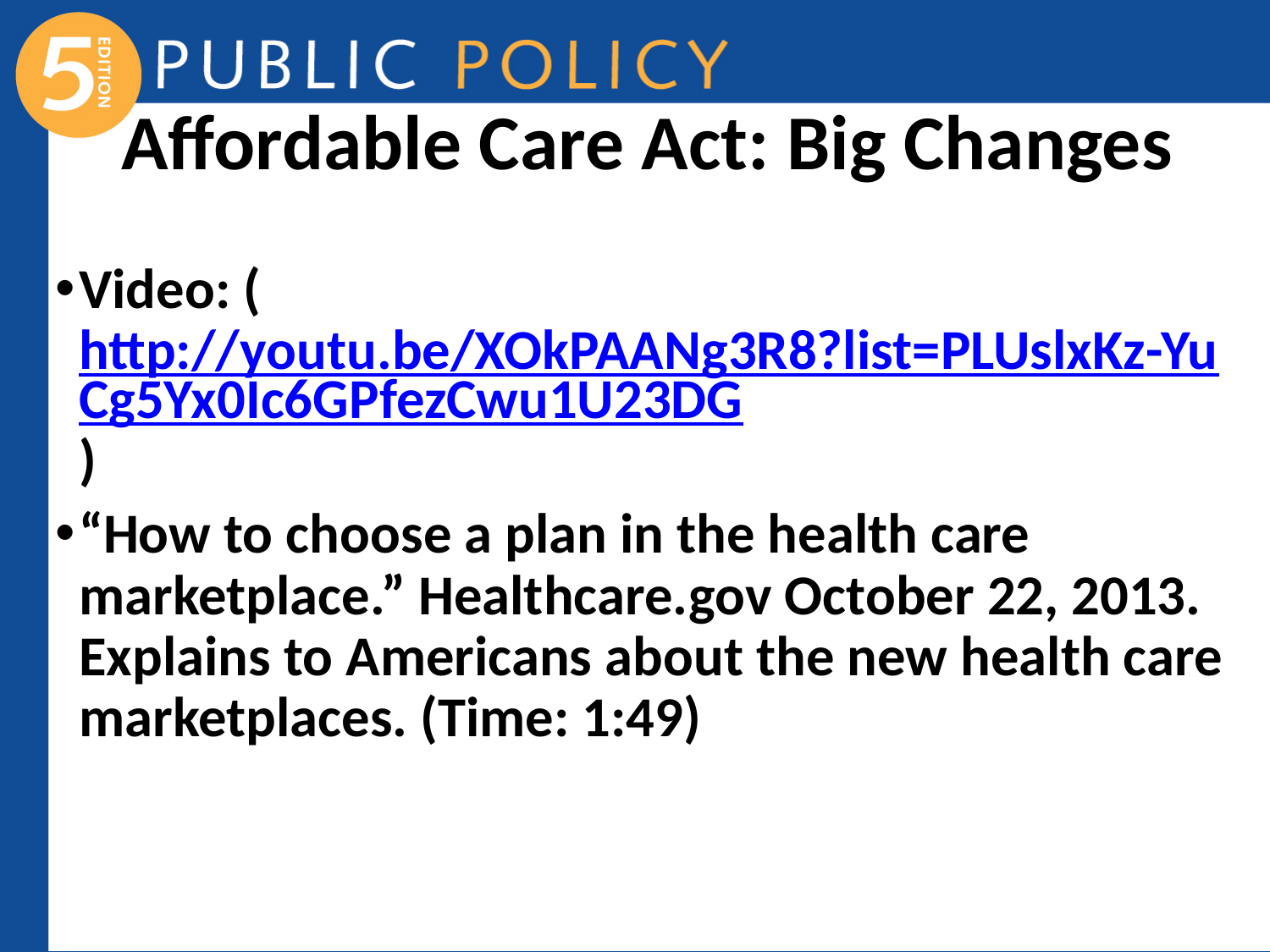

# Affordable Care Act: Big Changes
Video: (http://youtu.be/XOkPAANg3R8?list=PLUslxKz-YuCg5Yx0Ic6GPfezCwu1U23DG)
“How to choose a plan in the health care marketplace.” Healthcare.gov October 22, 2013.  Explains to Americans about the new health care marketplaces. (Time: 1:49)